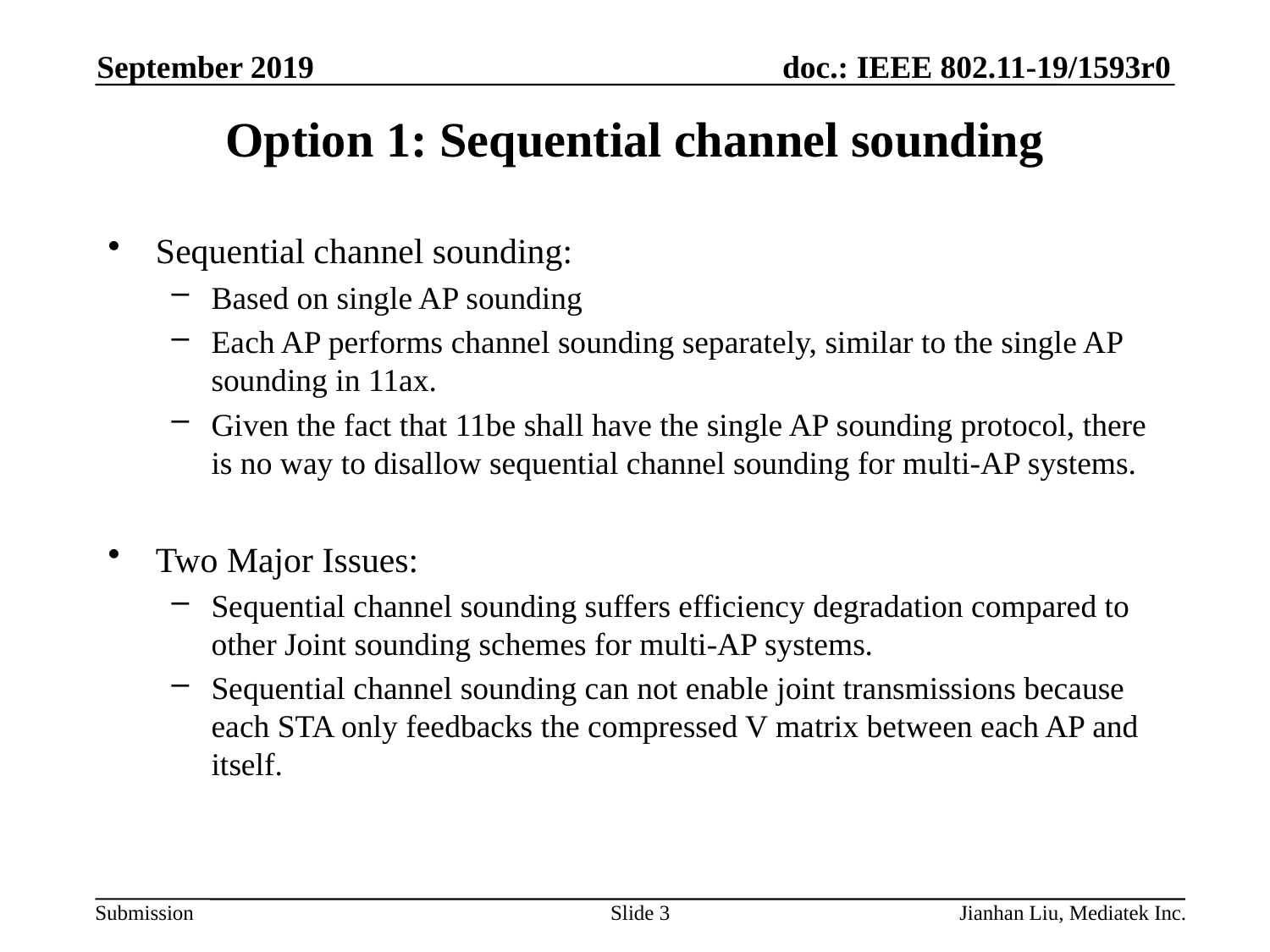

September 2019
# Option 1: Sequential channel sounding
Sequential channel sounding:
Based on single AP sounding
Each AP performs channel sounding separately, similar to the single AP sounding in 11ax.
Given the fact that 11be shall have the single AP sounding protocol, there is no way to disallow sequential channel sounding for multi-AP systems.

Two Major Issues:
Sequential channel sounding suffers efficiency degradation compared to other Joint sounding schemes for multi-AP systems.
Sequential channel sounding can not enable joint transmissions because each STA only feedbacks the compressed V matrix between each AP and itself.

Slide 3
Jianhan Liu, Mediatek Inc.